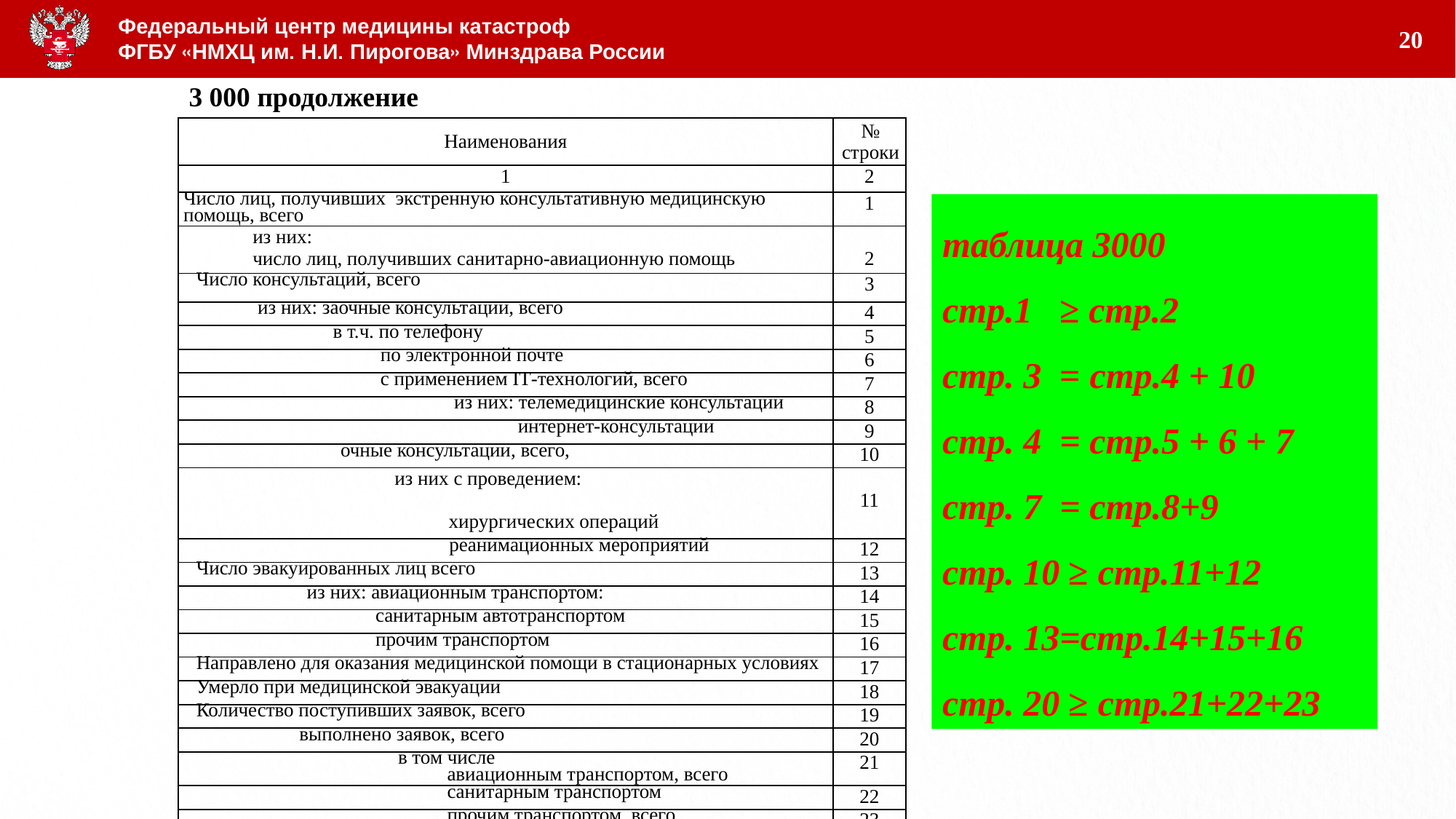

20
3 000 продолжение
| Наименования | № строки |
| --- | --- |
| 1 | 2 |
| Число лиц, получивших экстренную консультативную медицинскую помощь, всего | 1 |
| из них: число лиц, получивших санитарно-авиационную помощь | 2 |
| Число консультаций, всего | 3 |
| из них: заочные консультации, всего | 4 |
| в т.ч. по телефону | 5 |
| по электронной почте | 6 |
| с применением IT-технологий, всего | 7 |
| из них: телемедицинские консультации | 8 |
| интернет-консультации | 9 |
| очные консультации, всего, | 10 |
| из них с проведением: хирургических операций | 11 |
| реанимационных мероприятий | 12 |
| Число эвакуированных лиц всего | 13 |
| из них: авиационным транспортом: | 14 |
| санитарным автотранспортом | 15 |
| прочим транспортом | 16 |
| Направлено для оказания медицинской помощи в стационарных условиях | 17 |
| Умерло при медицинской эвакуации | 18 |
| Количество поступивших заявок, всего | 19 |
| выполнено заявок, всего | 20 |
| в том числе авиационным транспортом, всего | 21 |
| санитарным транспортом | 22 |
| прочим транспортом, всего | 23 |
таблица 3000
стр.1   ≥ стр.2
стр. 3  = стр.4 + 10
стр. 4  = стр.5 + 6 + 7
стр. 7  = стр.8+9
стр. 10 ≥ стр.11+12
стр. 13=стр.14+15+16
стр. 20 ≥ стр.21+22+23